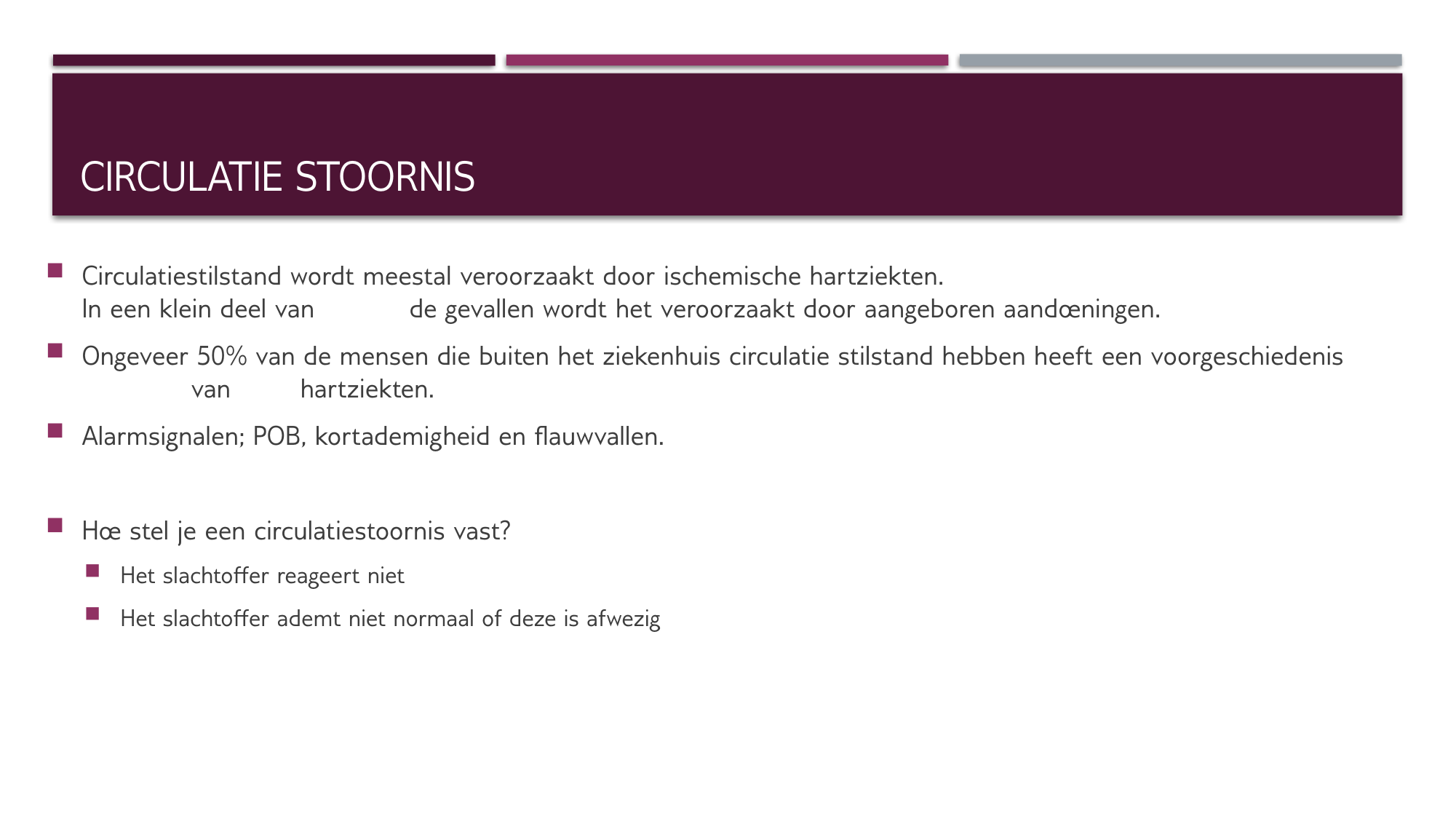

# Circulatie stoornis
Circulatiestilstand wordt meestal veroorzaakt door ischemische hartziekten.
In een klein deel van	de gevallen wordt het veroorzaakt door aangeboren aandoeningen.
Ongeveer 50% van de mensen die buiten het ziekenhuis circulatie stilstand hebben heeft een voorgeschiedenis	van	hartziekten.
Alarmsignalen; POB, kortademigheid en flauwvallen.

Hoe stel je een circulatiestoornis vast?
Het slachtoffer reageert niet
Het slachtoffer ademt niet normaal of deze is afwezig